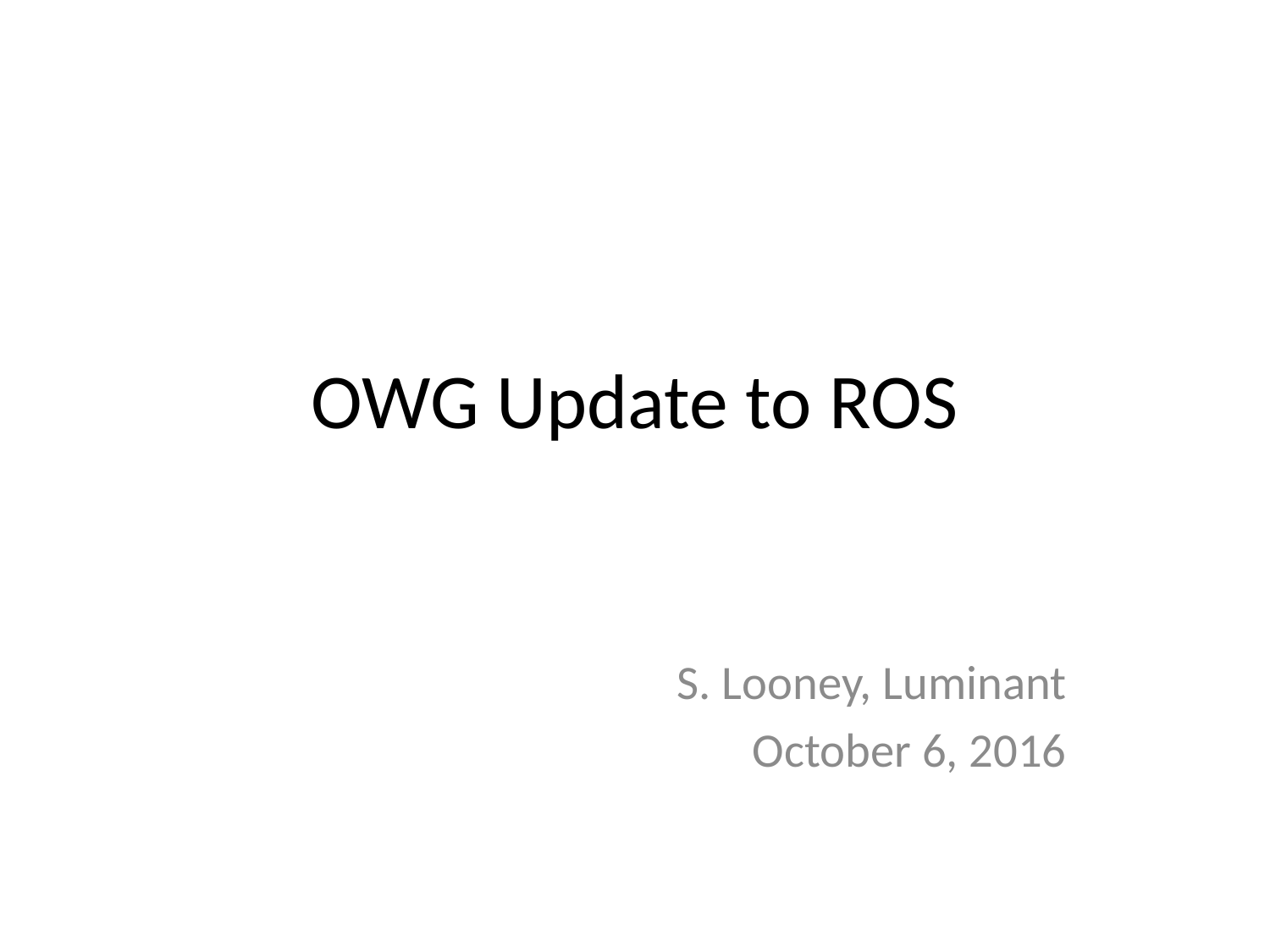

# OWG Update to ROS
S. Looney, Luminant
October 6, 2016